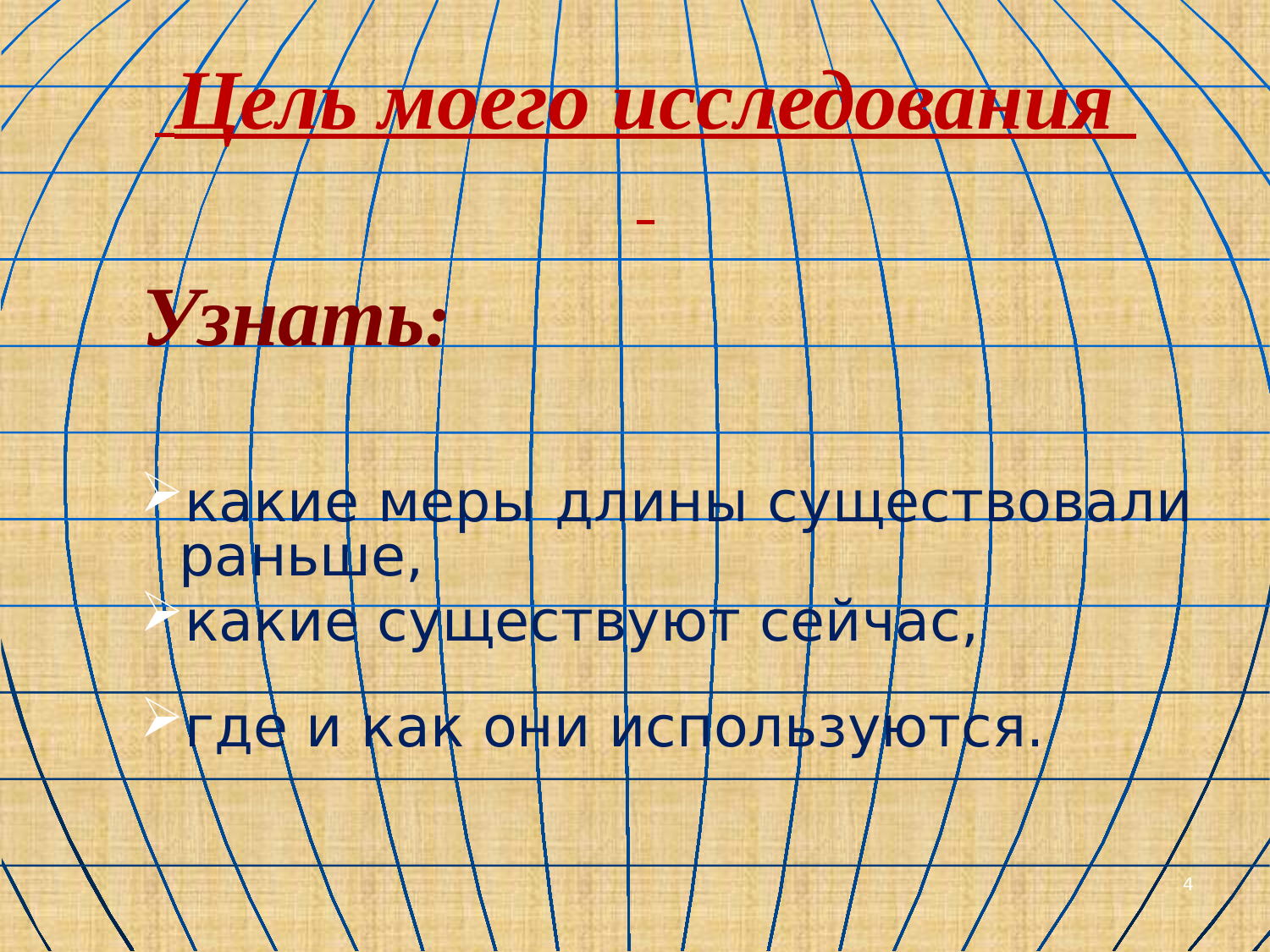

# Цель моего исследования

Узнать:

какие меры длины существовали раньше,
какие существуют сейчас,
где и как они используются.

4